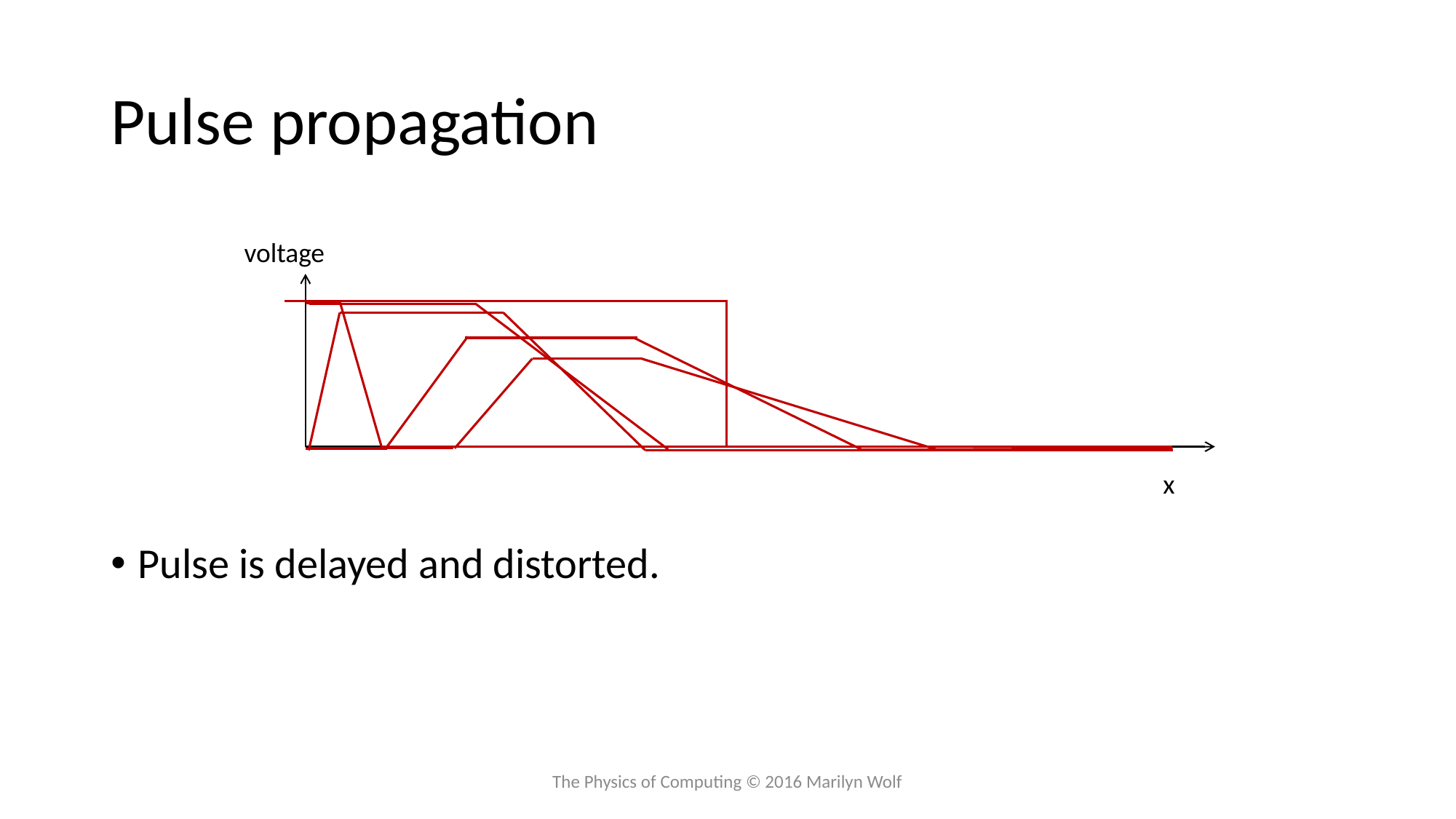

# Pulse propagation
voltage
x
Pulse is delayed and distorted.
The Physics of Computing © 2016 Marilyn Wolf